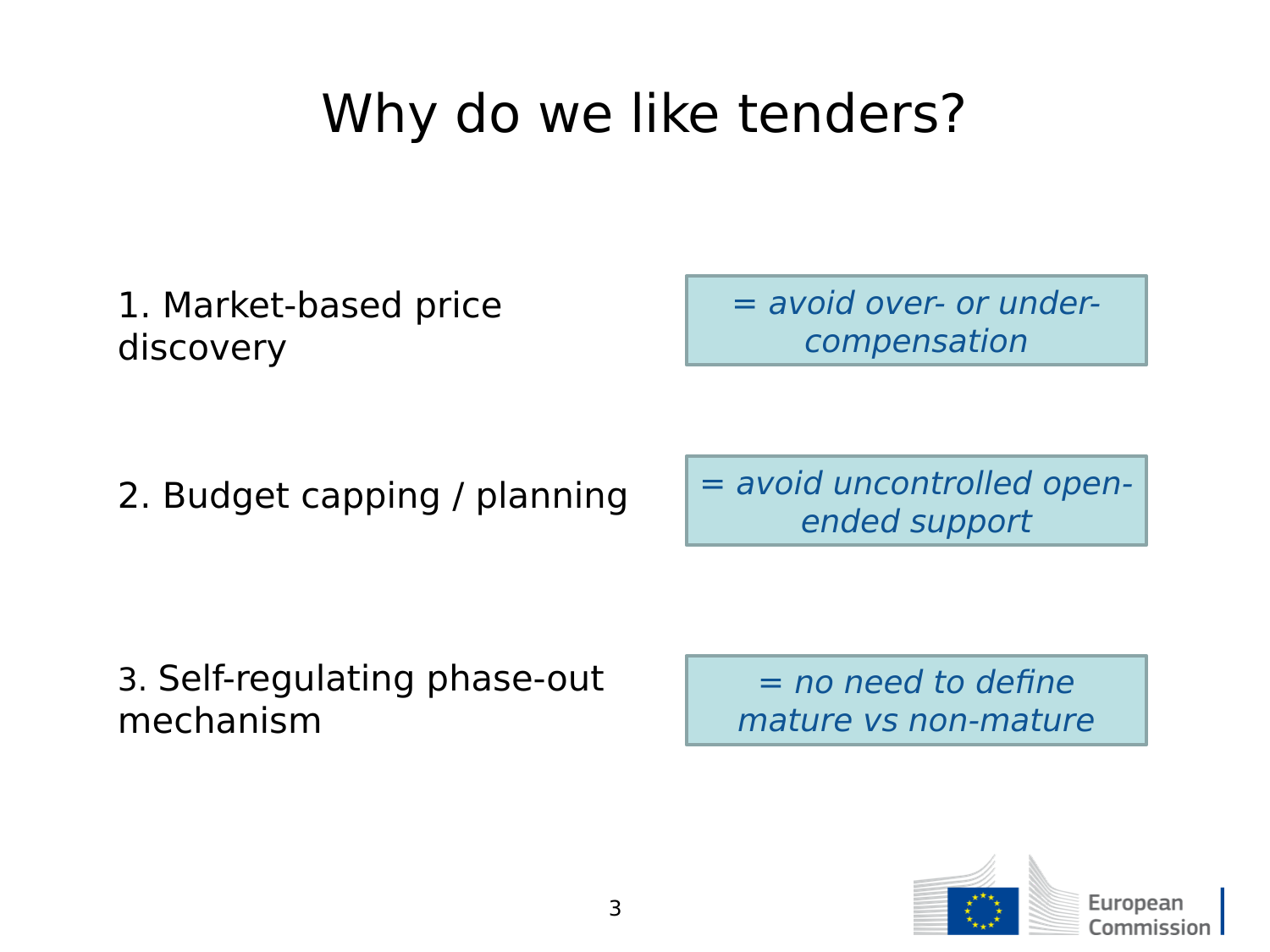

# Why do we like tenders?
1. Market-based price discovery

2. Budget capping / planning

3. Self-regulating phase-out mechanism
= avoid over- or under-compensation
= avoid uncontrolled open-ended support
= no need to define mature vs non-mature
3